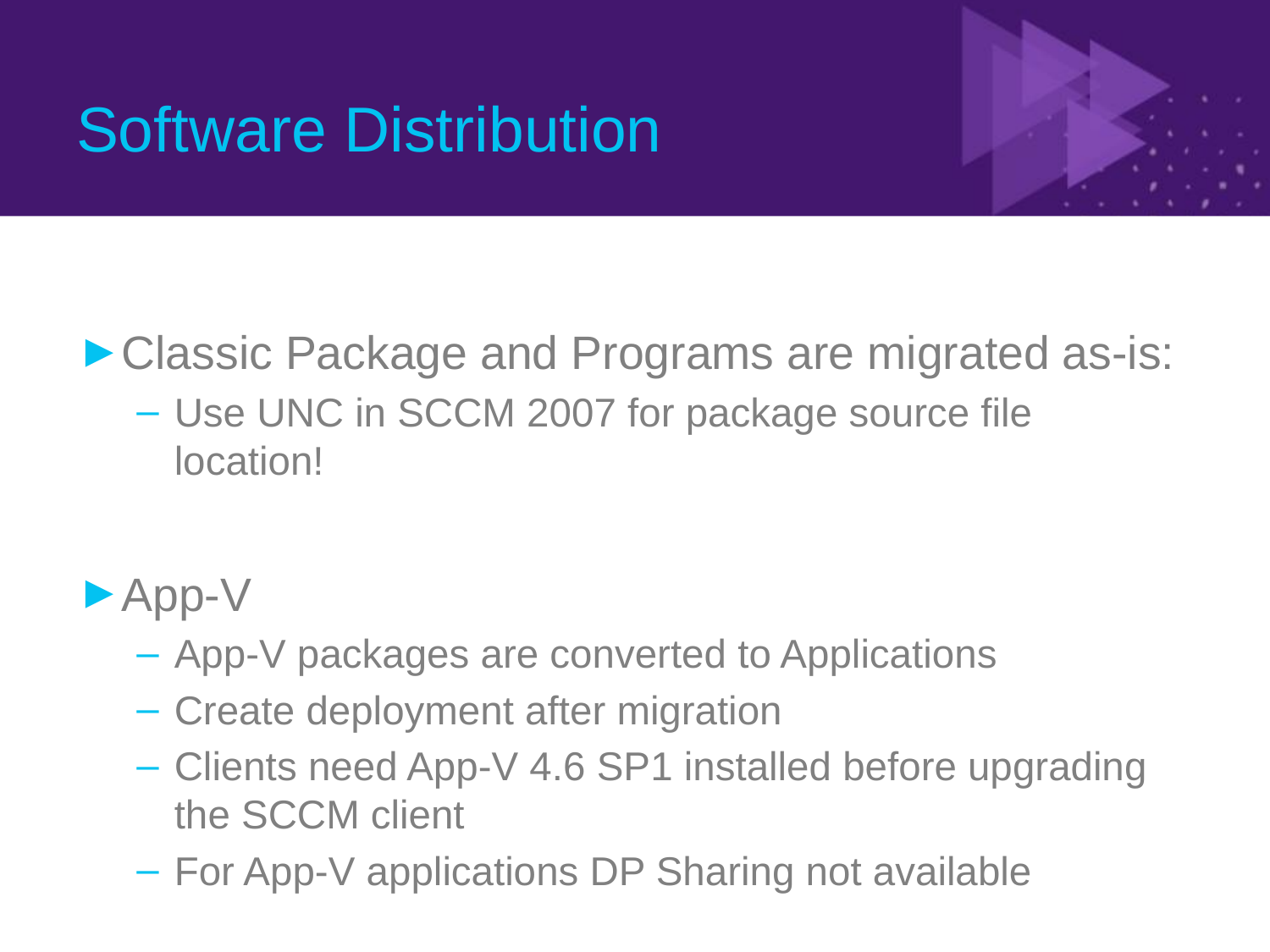

# Software Distribution
Classic Package and Programs are migrated as-is:
Use UNC in SCCM 2007 for package source file location!

App-V
App-V packages are converted to Applications
Create deployment after migration
Clients need App-V 4.6 SP1 installed before upgrading the SCCM client
For App-V applications DP Sharing not available